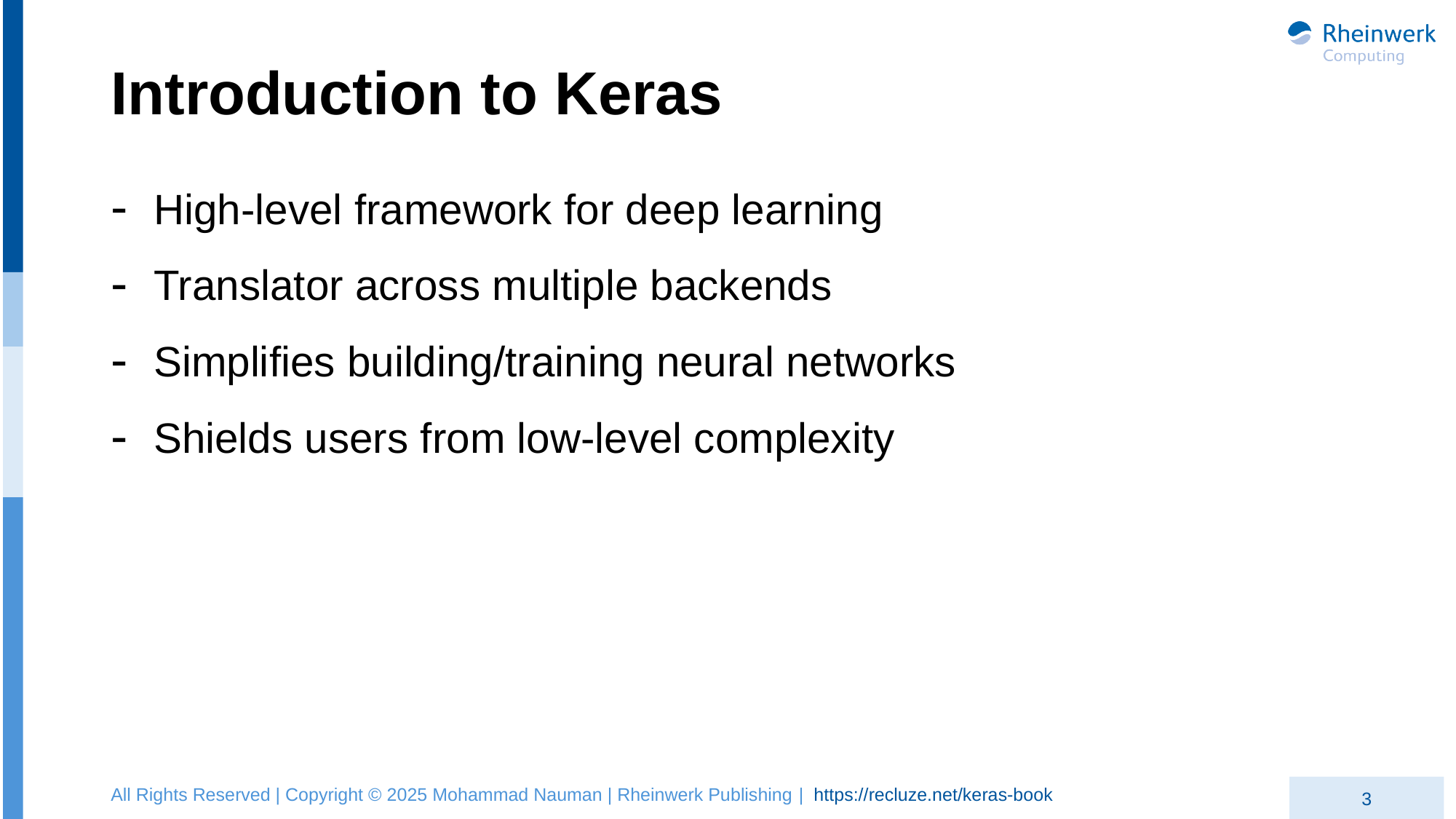

# Introduction to Keras
High-level framework for deep learning
Translator across multiple backends
Simplifies building/training neural networks
Shields users from low-level complexity